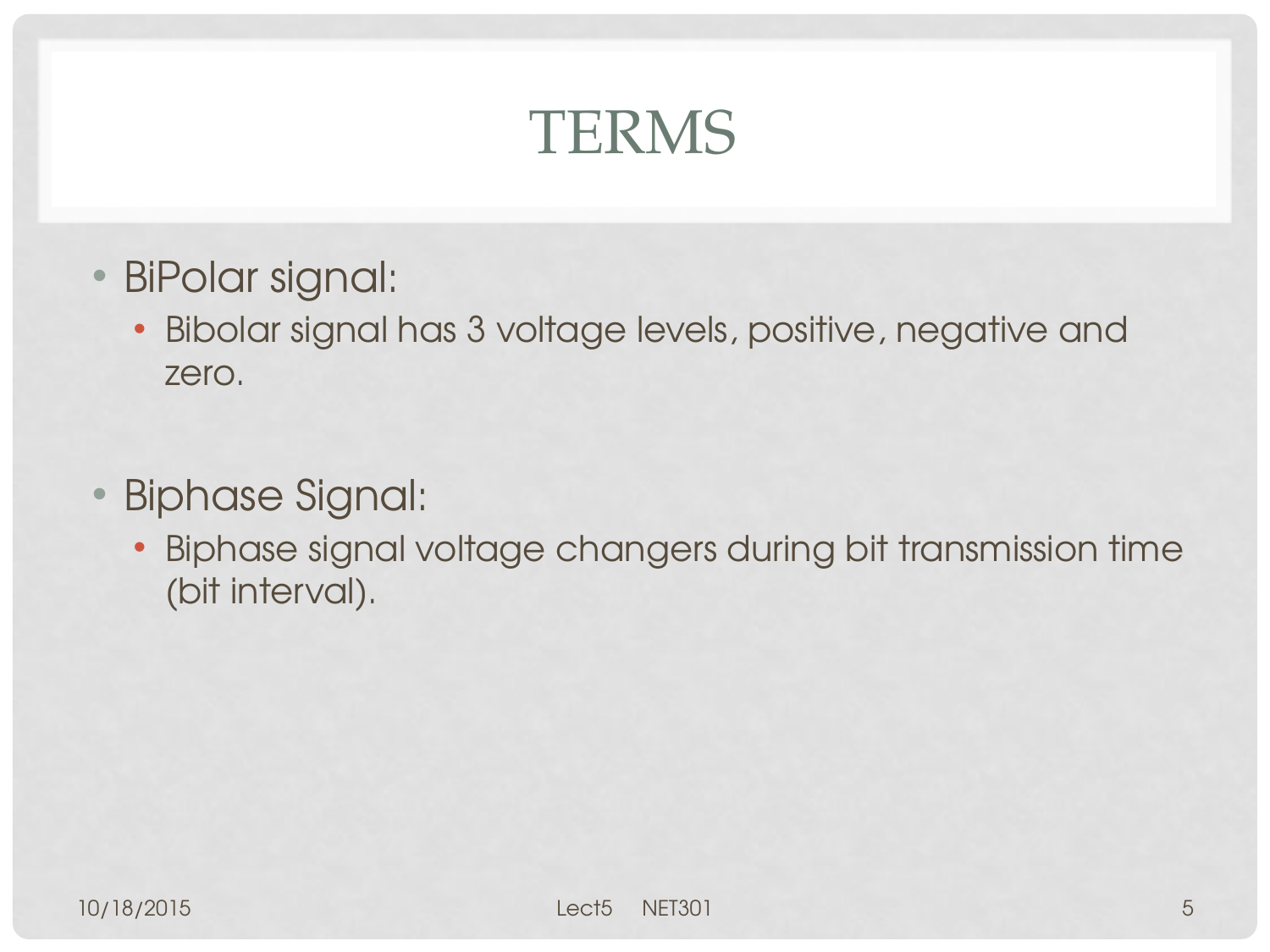

# terms
BiPolar signal:
Bibolar signal has 3 voltage levels, positive, negative and zero.

Biphase Signal:
Biphase signal voltage changers during bit transmission time (bit interval).

10/18/2015
Lect5     NET301
5